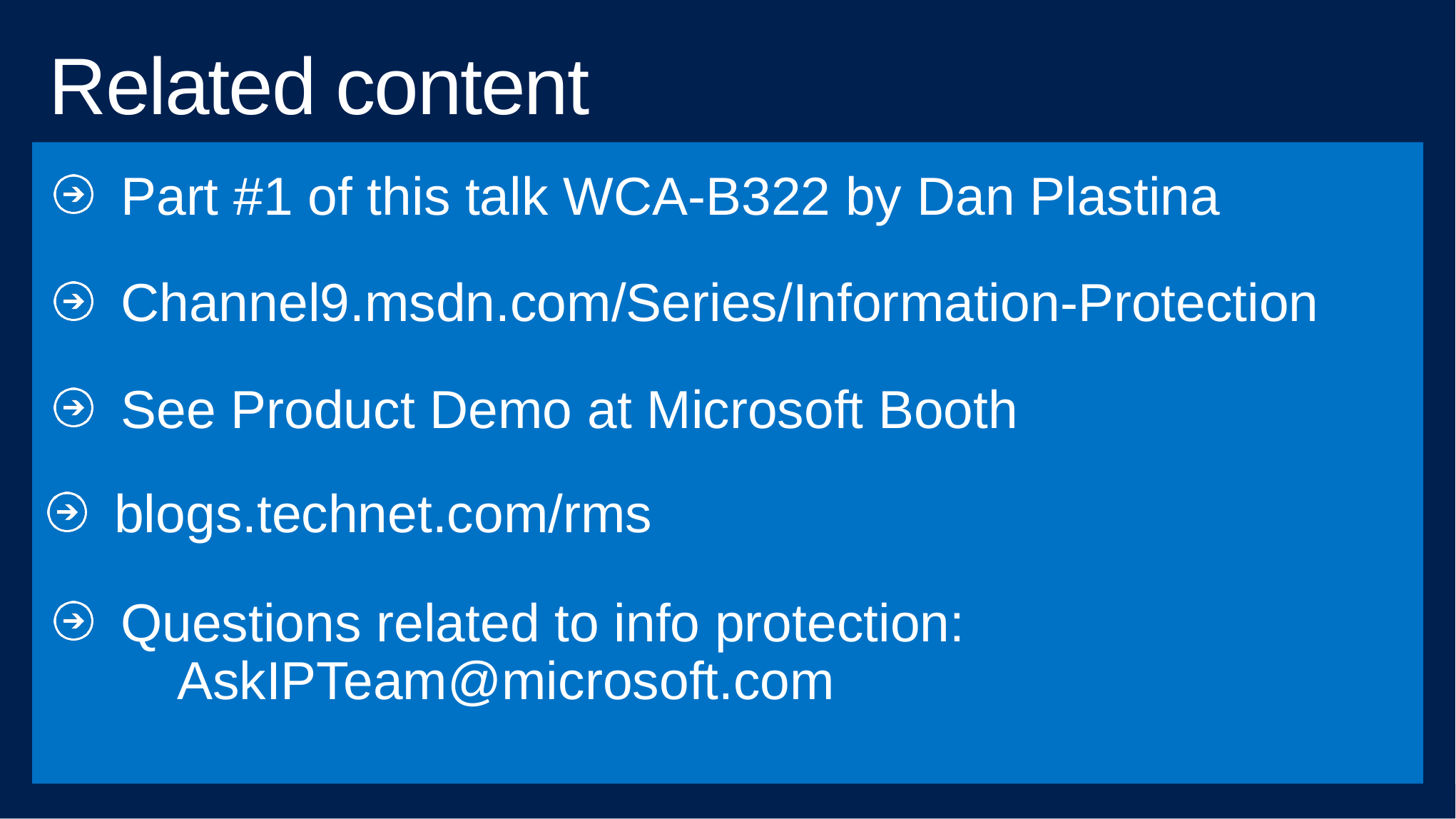

# Related content

Part #1 of this talk WCA-B322 by Dan Plastina
Channel9.msdn.com/Series/Information-Protection
See Product Demo at Microsoft Booth
blogs.technet.com/rms

Questions related to info protection:
    AskIPTeam@microsoft.com